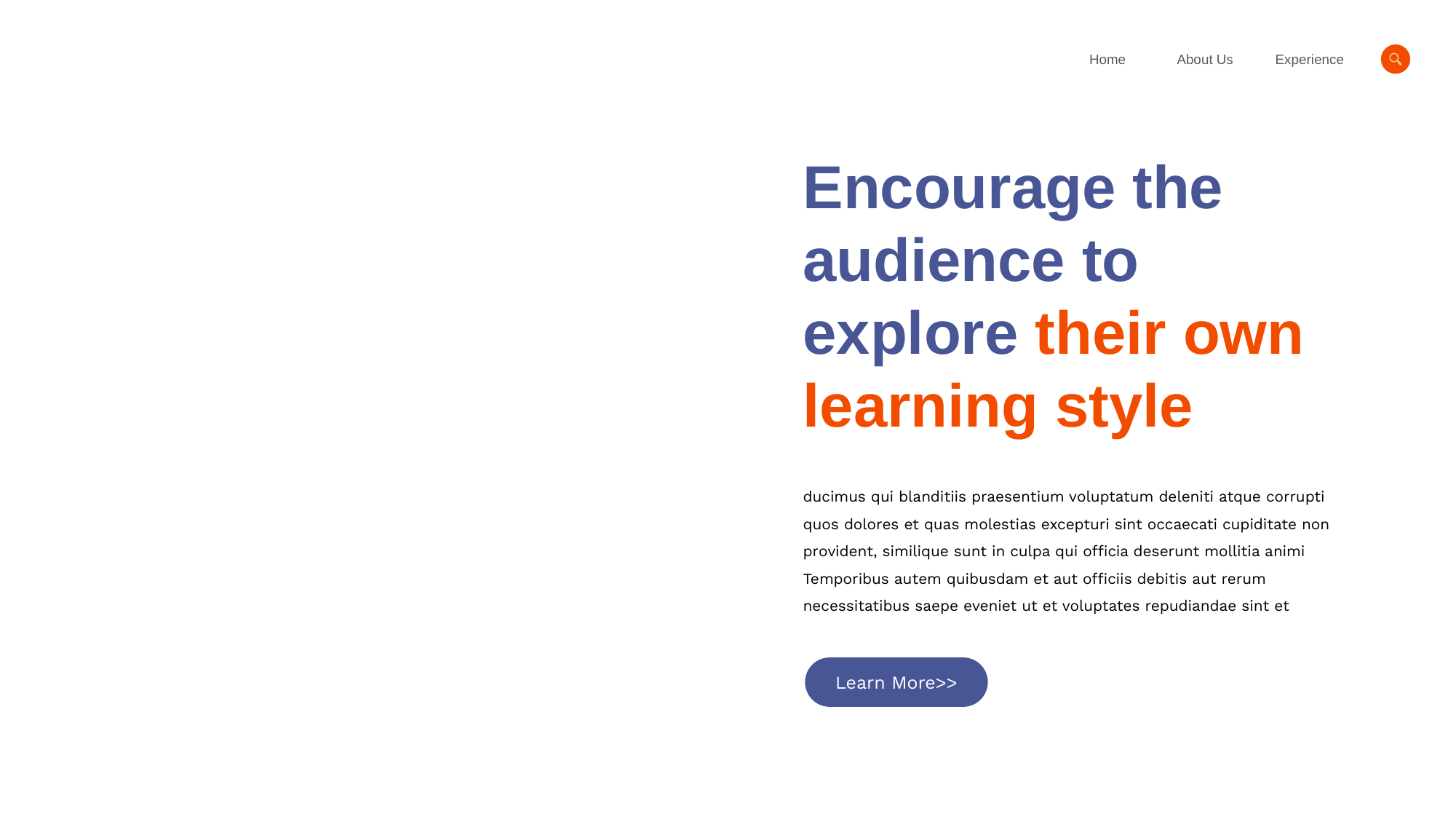

Encourage the audience to explore their own learning style

ducimus qui blanditiis praesentium voluptatum deleniti atque corrupti quos dolores et quas molestias excepturi sint occaecati cupiditate non provident, similique sunt in culpa qui officia deserunt mollitia animi Temporibus autem quibusdam et aut officiis debitis aut rerum necessitatibus saepe eveniet ut et voluptates repudiandae sint et

Learn More>>